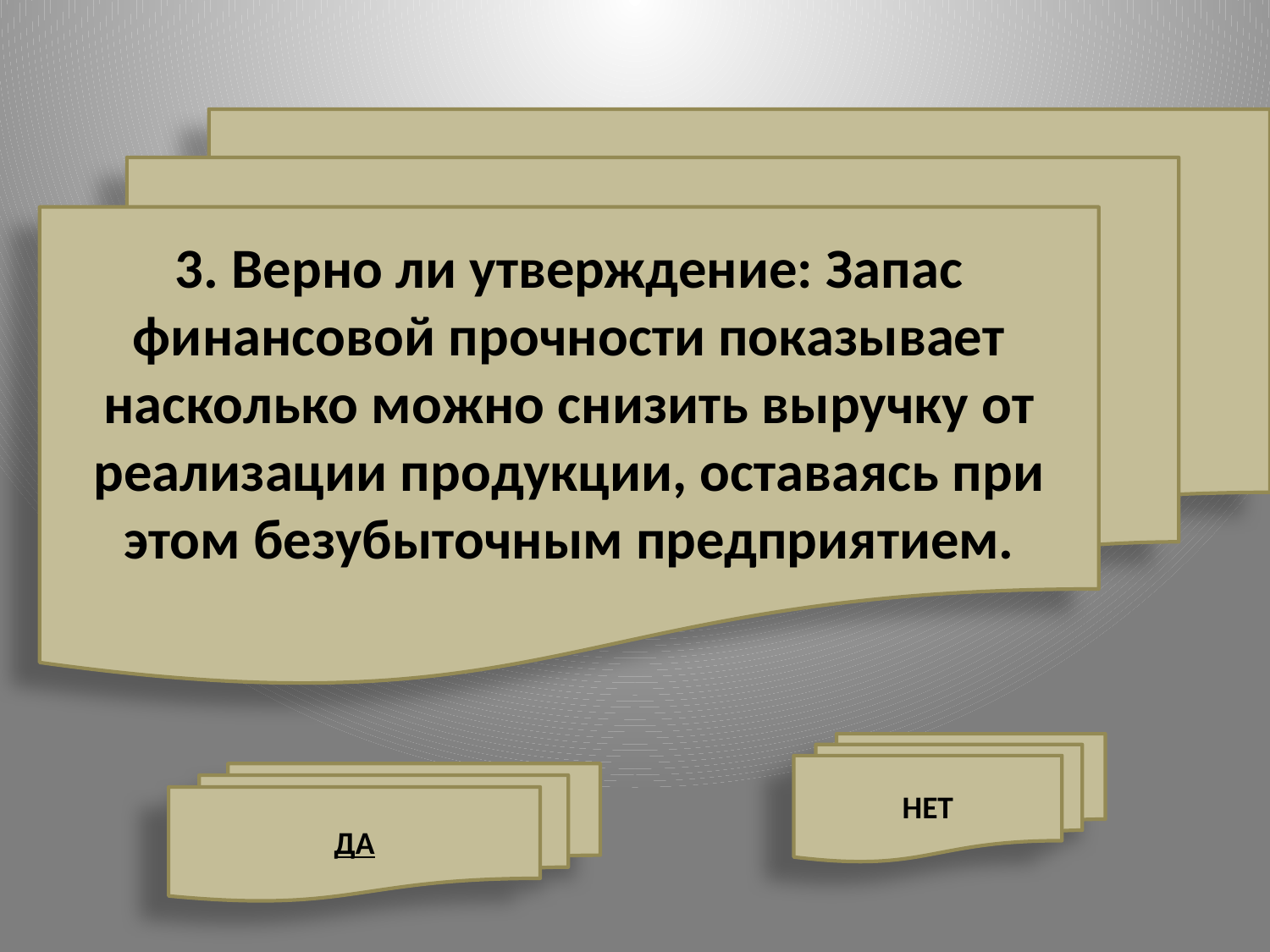

3. Верно ли утверждение: Запас финансовой прочности показывает насколько можно снизить выручку от реализации продукции, оставаясь при этом безубыточным предприятием.

НЕТ
ДА